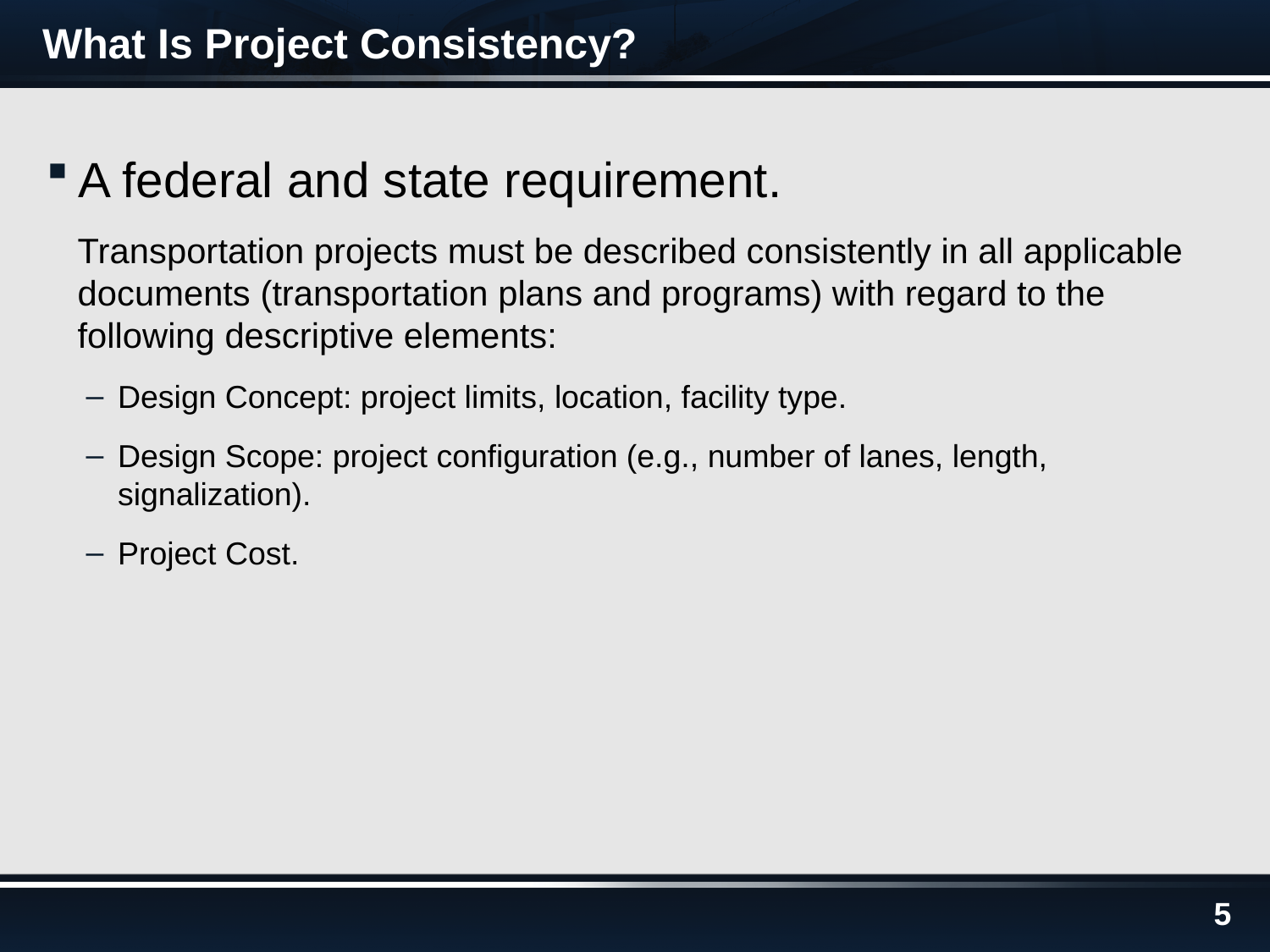

# What Is Project Consistency?
A federal and state requirement.
Transportation projects must be described consistently in all applicable documents (transportation plans and programs) with regard to the following descriptive elements:
Design Concept: project limits, location, facility type.
Design Scope: project configuration (e.g., number of lanes, length, signalization).
Project Cost.